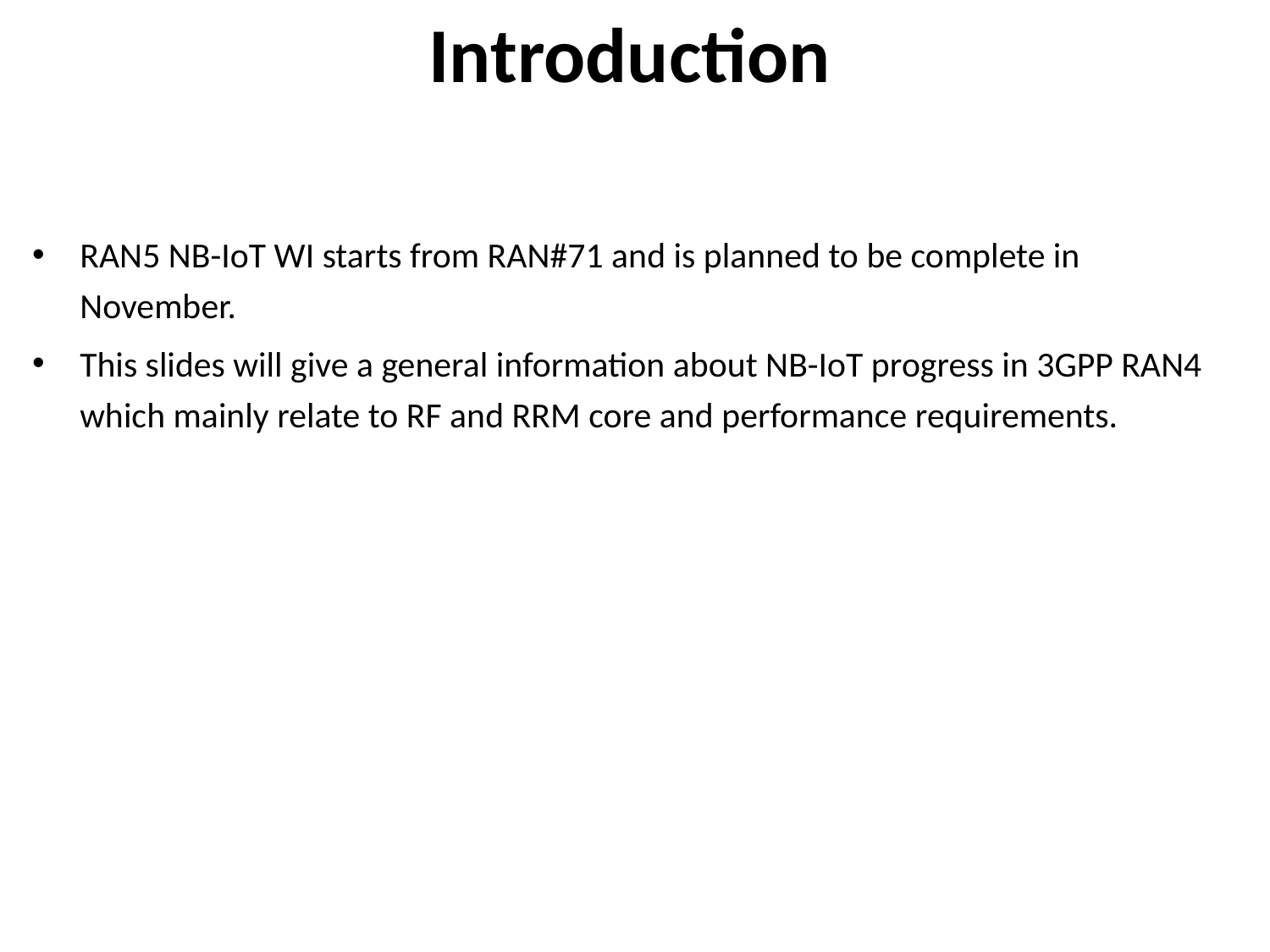

# Introduction
RAN5 NB-IoT WI starts from RAN#71 and is planned to be complete in November.
This slides will give a general information about NB-IoT progress in 3GPP RAN4 which mainly relate to RF and RRM core and performance requirements.